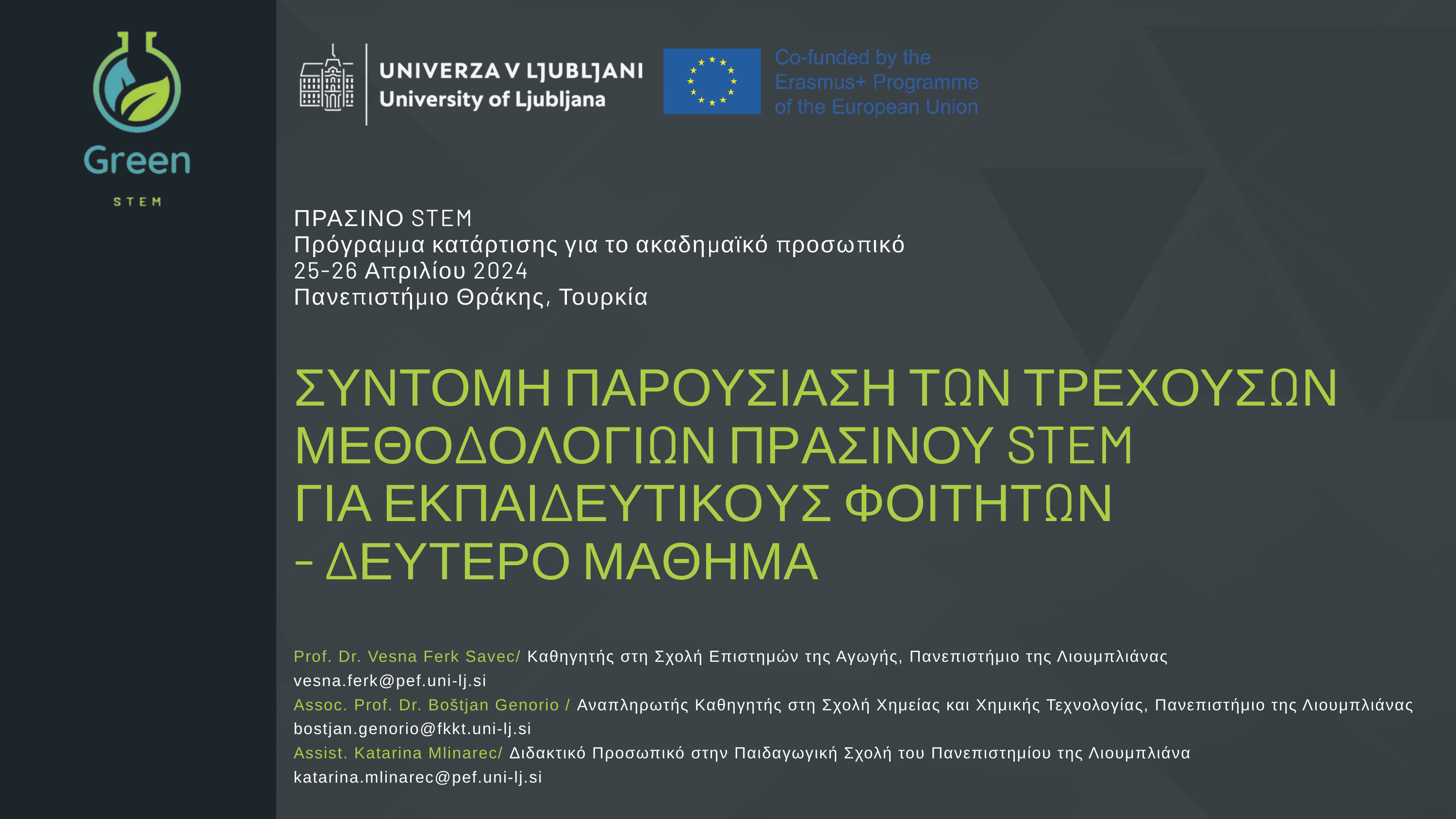

ΠΡΑΣΙΝΟ STEM
Πρόγραμμα κατάρτισης για το ακαδημαϊκό προσωπικό
25-26 Απριλίου 2024
Πανεπιστήμιο Θράκης, Τουρκία
ΣΥΝΤΟΜΗ ΠΑΡΟΥΣΙΑΣΗ ΤΩΝ ΤΡΕΧΟΥΣΩΝ ΜΕΘΟΔΟΛΟΓΙΩΝ ΠΡΑΣΙΝΟΥ STEM
ΓΙΑ ΕΚΠΑΙΔΕΥΤΙΚΟΥΣ ΦΟΙΤΗΤΩΝ
- ΔΕΥΤΕΡΟ ΜΑΘΗΜΑ

Prof. Dr. Vesna Ferk Savec/ Καθηγητής στη Σχολή Επιστημών της Αγωγής, Πανεπιστήμιο της Λιουμπλιάνας
vesna.ferk@pef.uni-lj.si
Assoc. Prof. Dr. Boštjan Genorio / Αναπληρωτής Καθηγητής στη Σχολή Χημείας και Χημικής Τεχνολογίας, Πανεπιστήμιο της Λιουμπλιάνας
bostjan.genorio@fkkt.uni-lj.si
Assist. Katarina Mlinarec/ Διδακτικό Προσωπικό στην Παιδαγωγική Σχολή του Πανεπιστημίου της Λιουμπλιάνα
katarina.mlinarec@pef.uni-lj.si